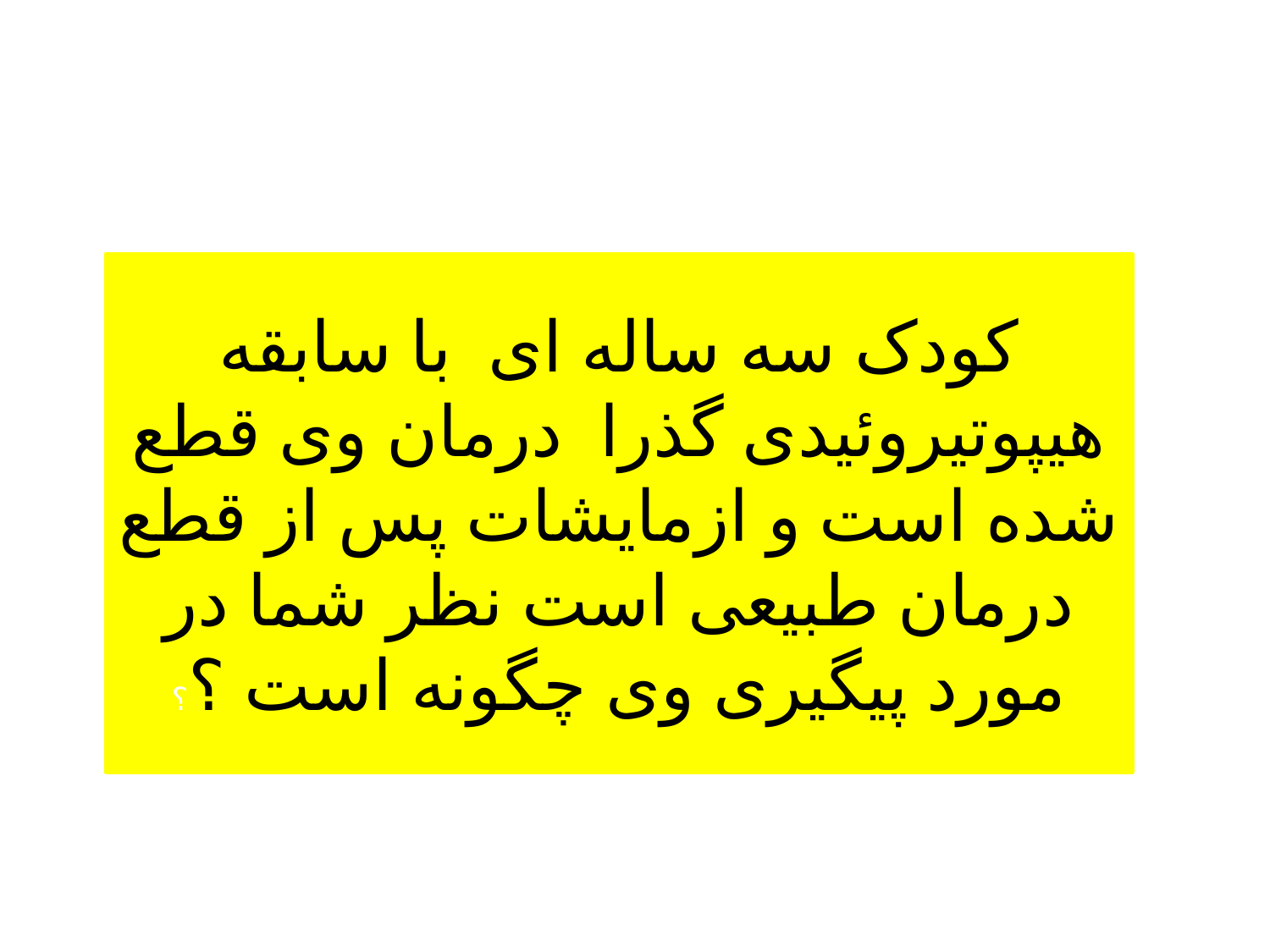

#

کودک سه ساله ای  با سابقه هیپوتیروئیدی گذرا  درمان وی قطع شده است و ازمایشات پس از قطع درمان طبیعی است نظر شما در مورد پیگیری وی چگونه است ؟؟